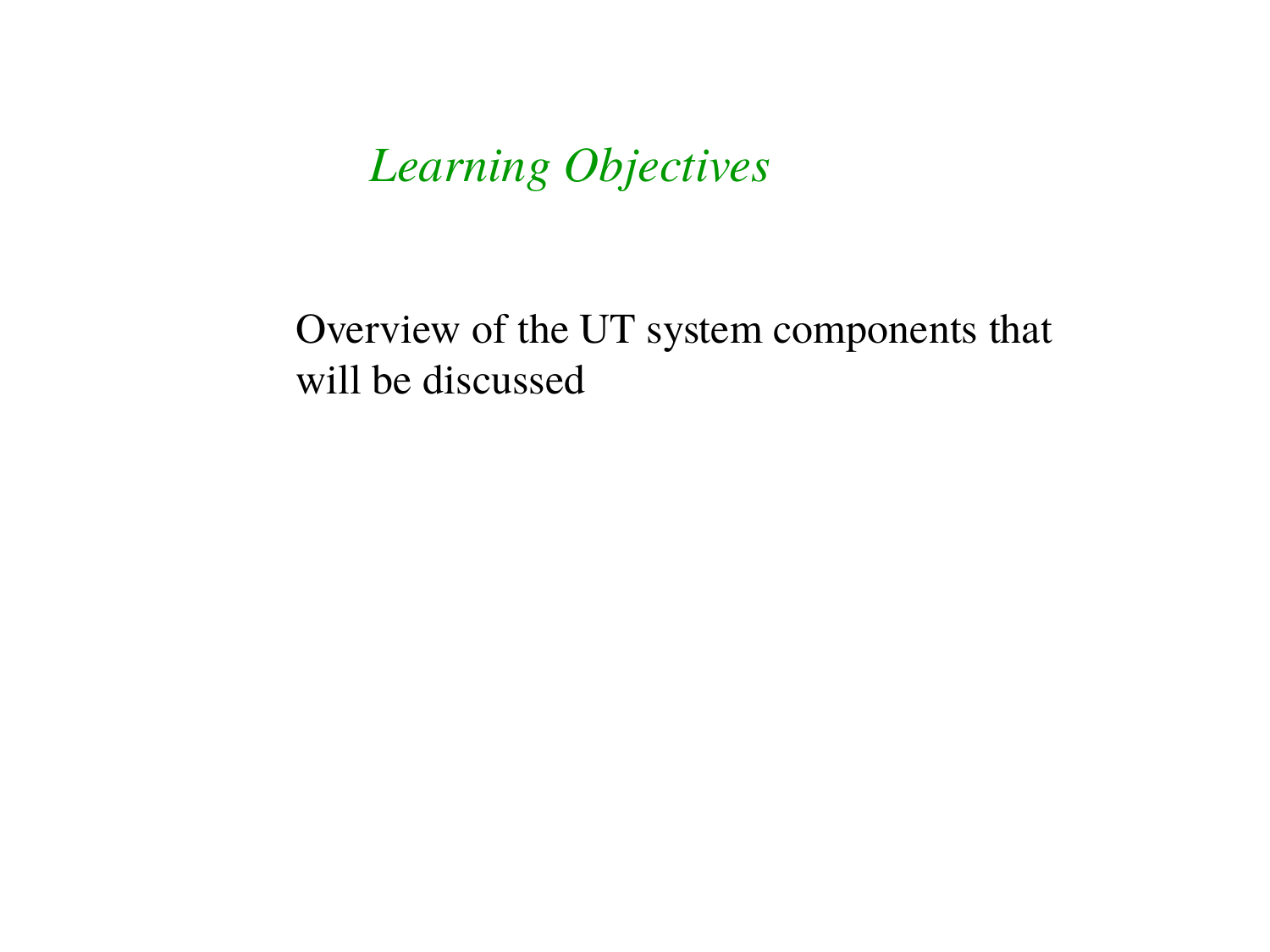

Learning Objectives

	Overview of the UT system components that 	will be discussed